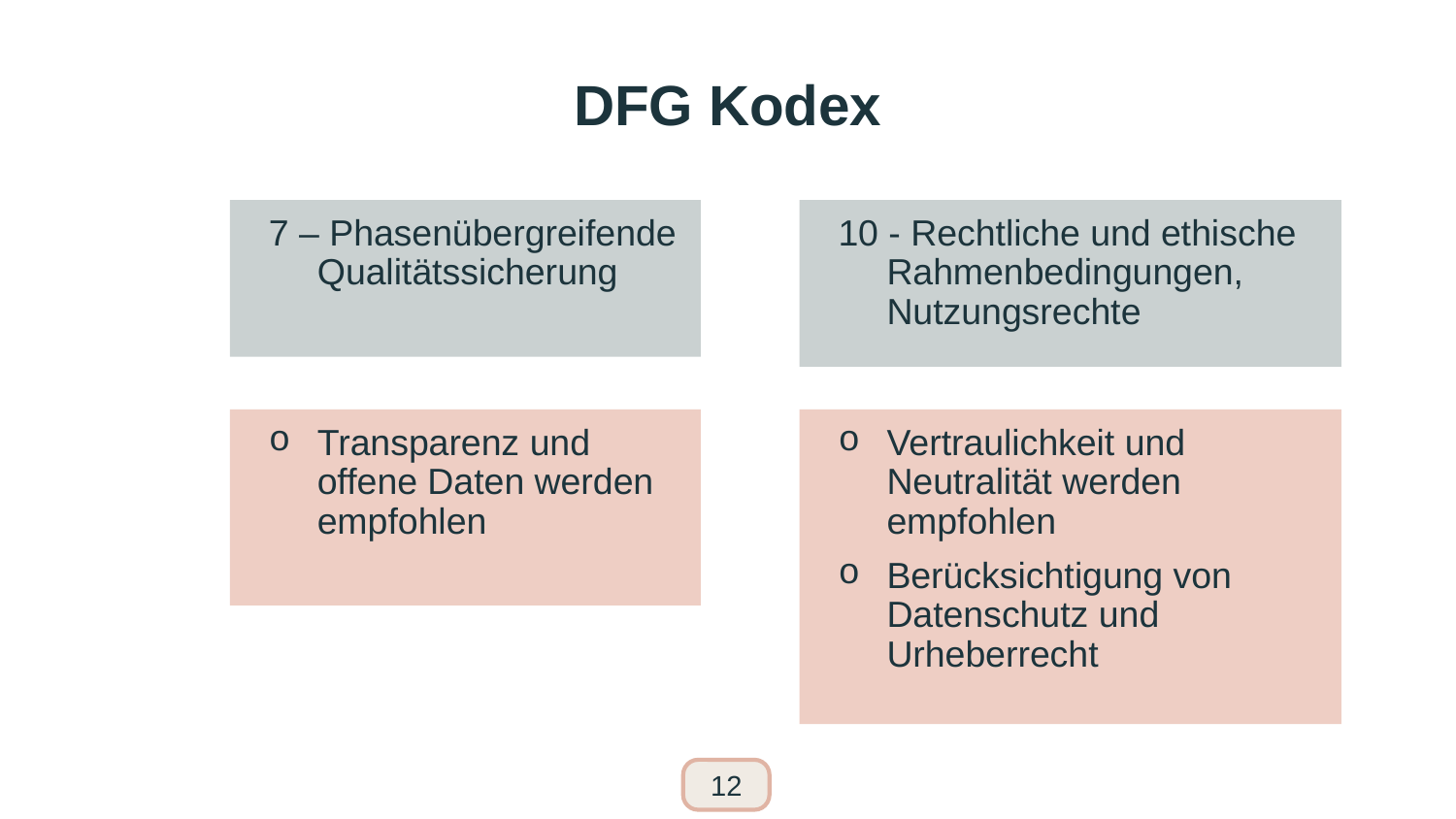

# DFG Kodex
7 – Phasenübergreifende Qualitätssicherung
10 - Rechtliche und ethische  Rahmenbedingungen, Nutzungsrechte

Transparenz und offene Daten werden empfohlen
Vertraulichkeit und Neutralität werden empfohlen
Berücksichtigung von Datenschutz und Urheberrecht